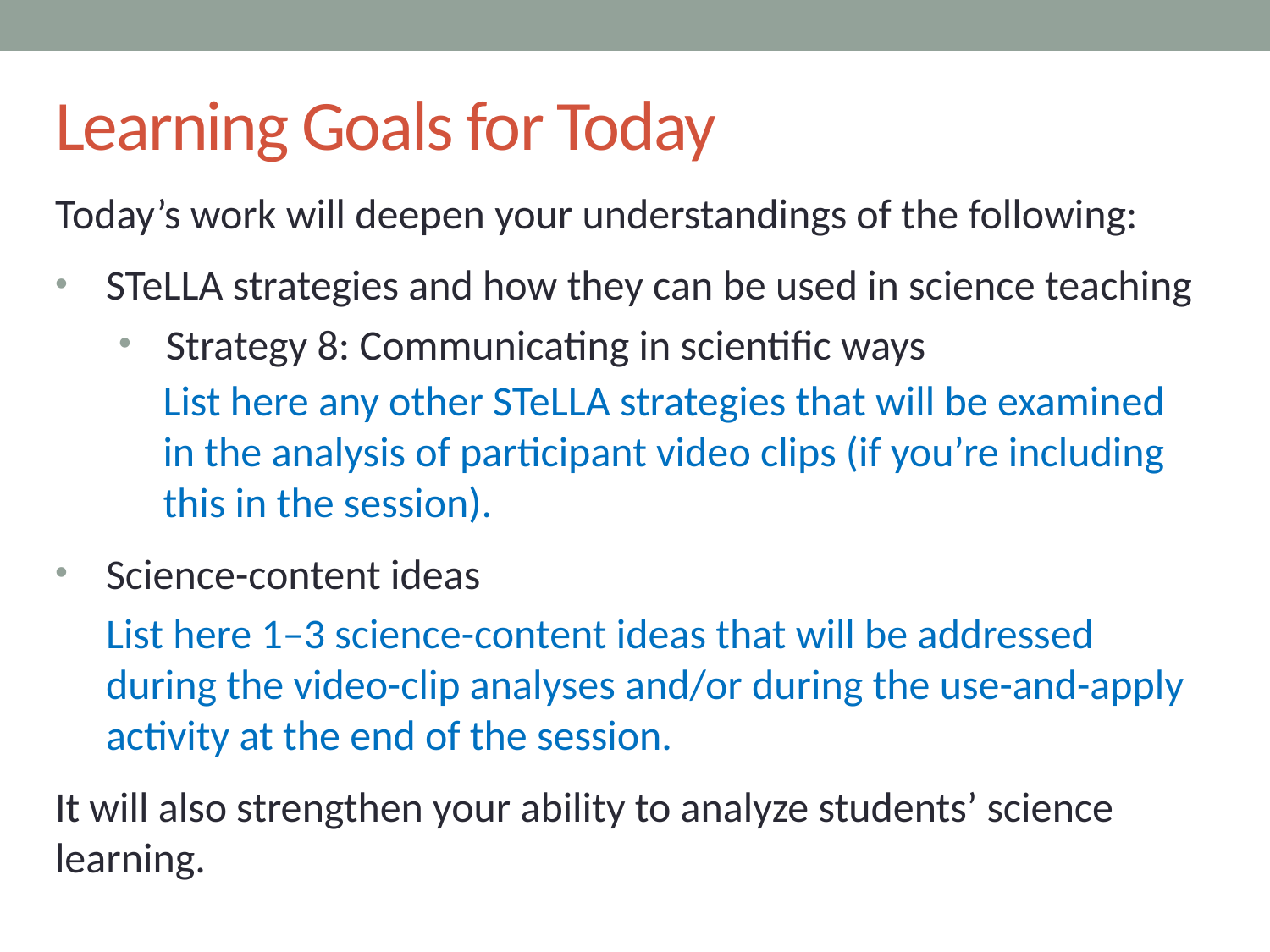

# Learning Goals for Today
Today’s work will deepen your understandings of the following:
STeLLA strategies and how they can be used in science teaching
 Strategy 8: Communicating in scientific ways
List here any other STeLLA strategies that will be examined in the analysis of participant video clips (if you’re including this in the session).
Science-content ideas
List here 1–3 science-content ideas that will be addressed during the video-clip analyses and/or during the use-and-apply activity at the end of the session.
It will also strengthen your ability to analyze students’ science learning.